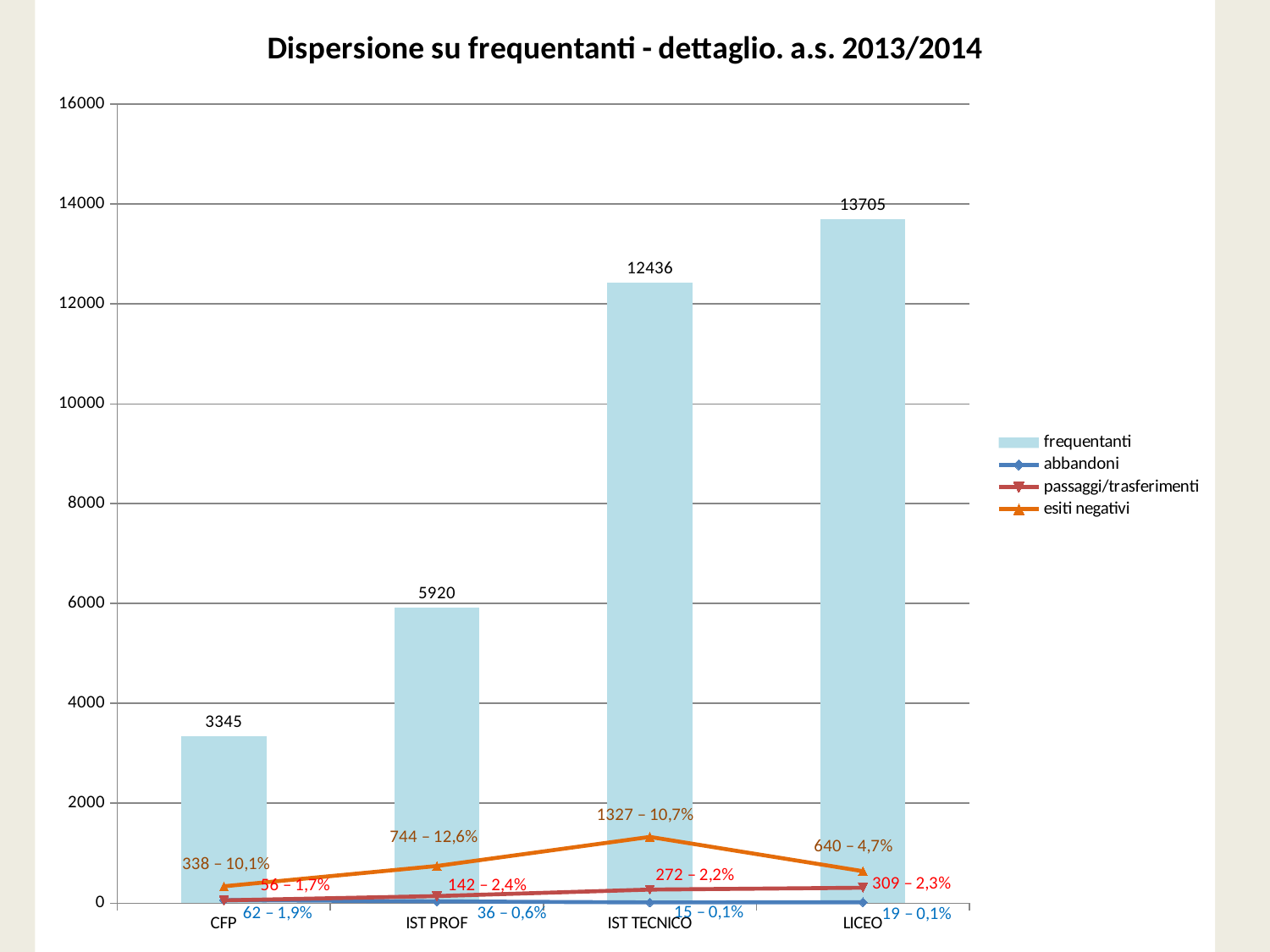

### Chart: Dispersione su frequentanti - dettaglio. a.s. 2013/2014

| Category | frequentanti | abbandoni | passaggi/trasferimenti | esiti negativi |
|---|---|---|---|---|
| CFP | 3345.0 | 62.0 | 56.0 | 338.0 |
| IST PROF | 5920.0 | 36.0 | 142.0 | 744.0 |
| IST TECNICO | 12436.0 | 15.0 | 272.0 | 1327.0 |
| LICEO | 13705.0 | 19.0 | 309.0 | 640.0 |
DATI ARS
Abbandoni

Strumenti e metodi
per accompagnare la scelta
Corso di formazione a.s 2014/2015